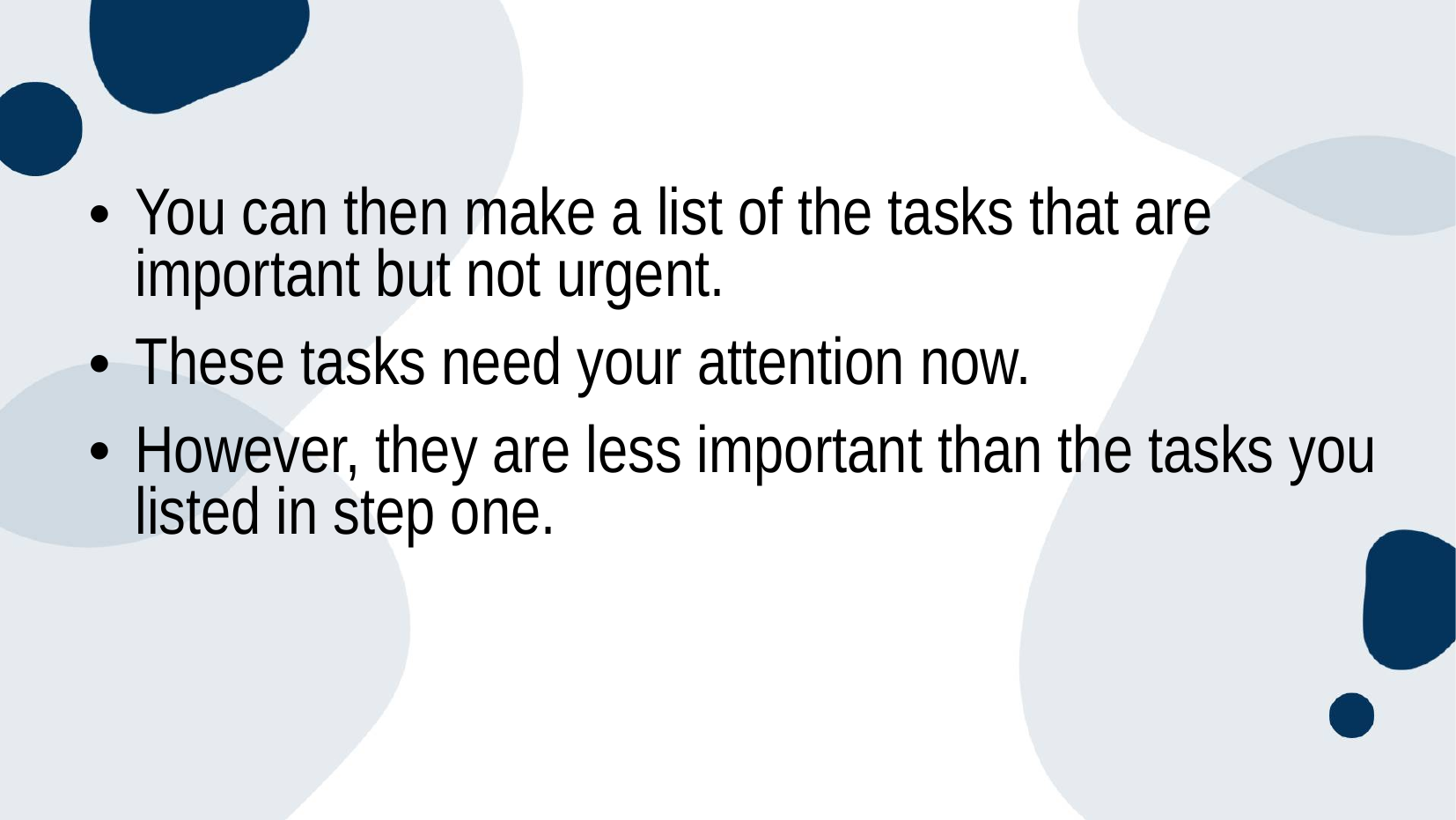

You can then make a list of the tasks that are important but not urgent.
These tasks need your attention now.
However, they are less important than the tasks you listed in step one.